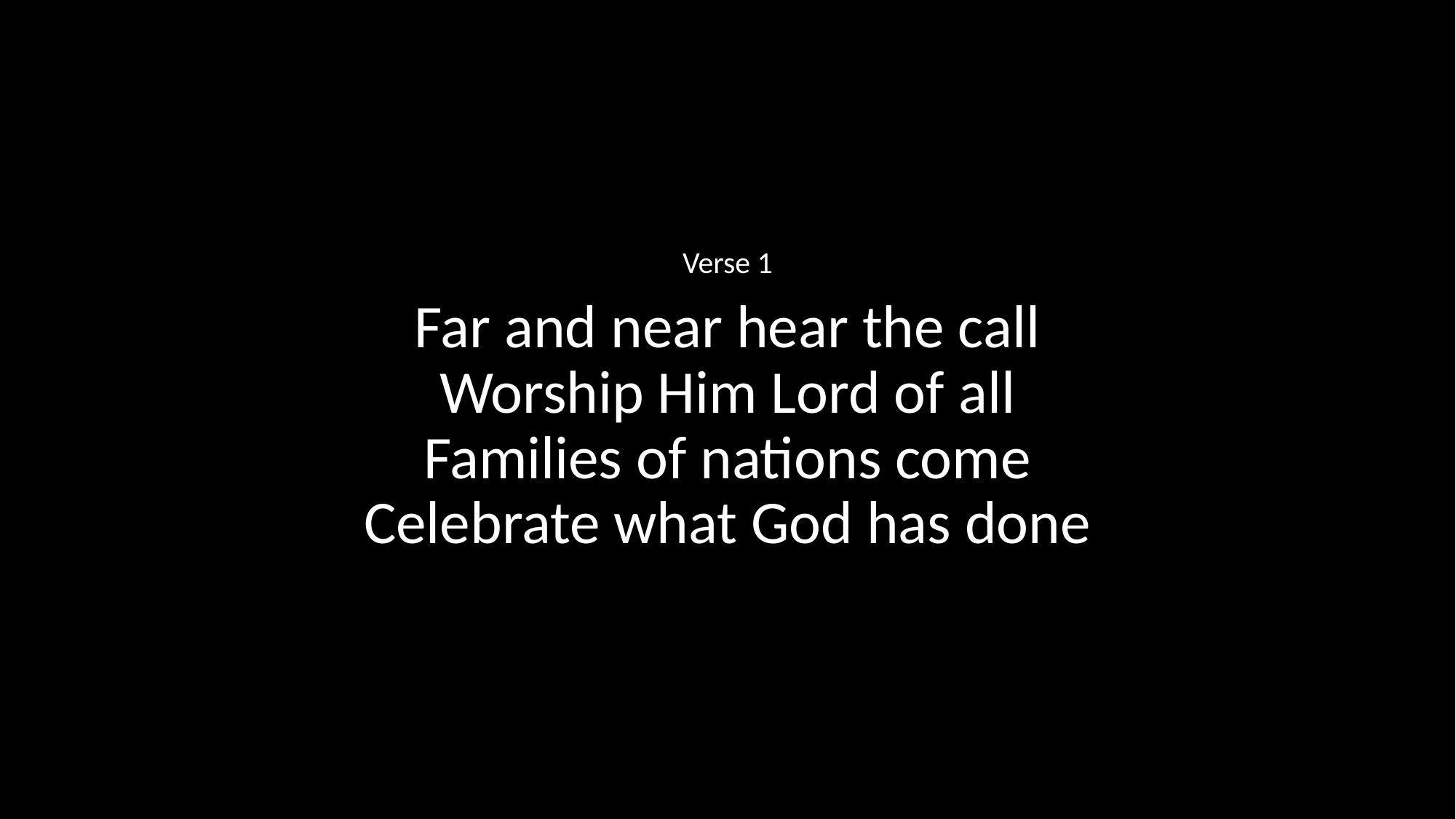

Verse 1
Far and near hear the call
Worship Him Lord of all
Families of nations come
Celebrate what God has done